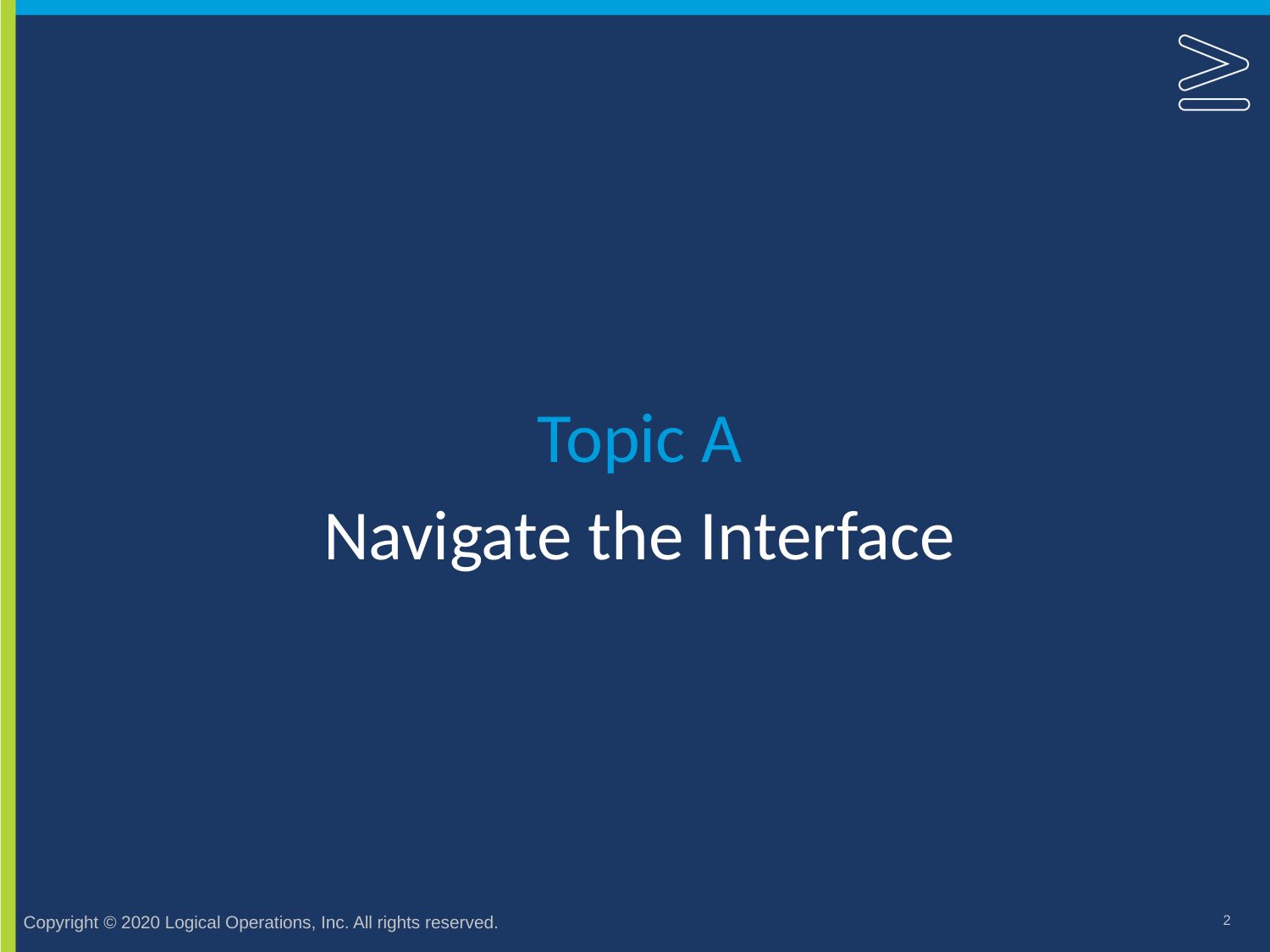

Topic A
# Navigate the Interface
2